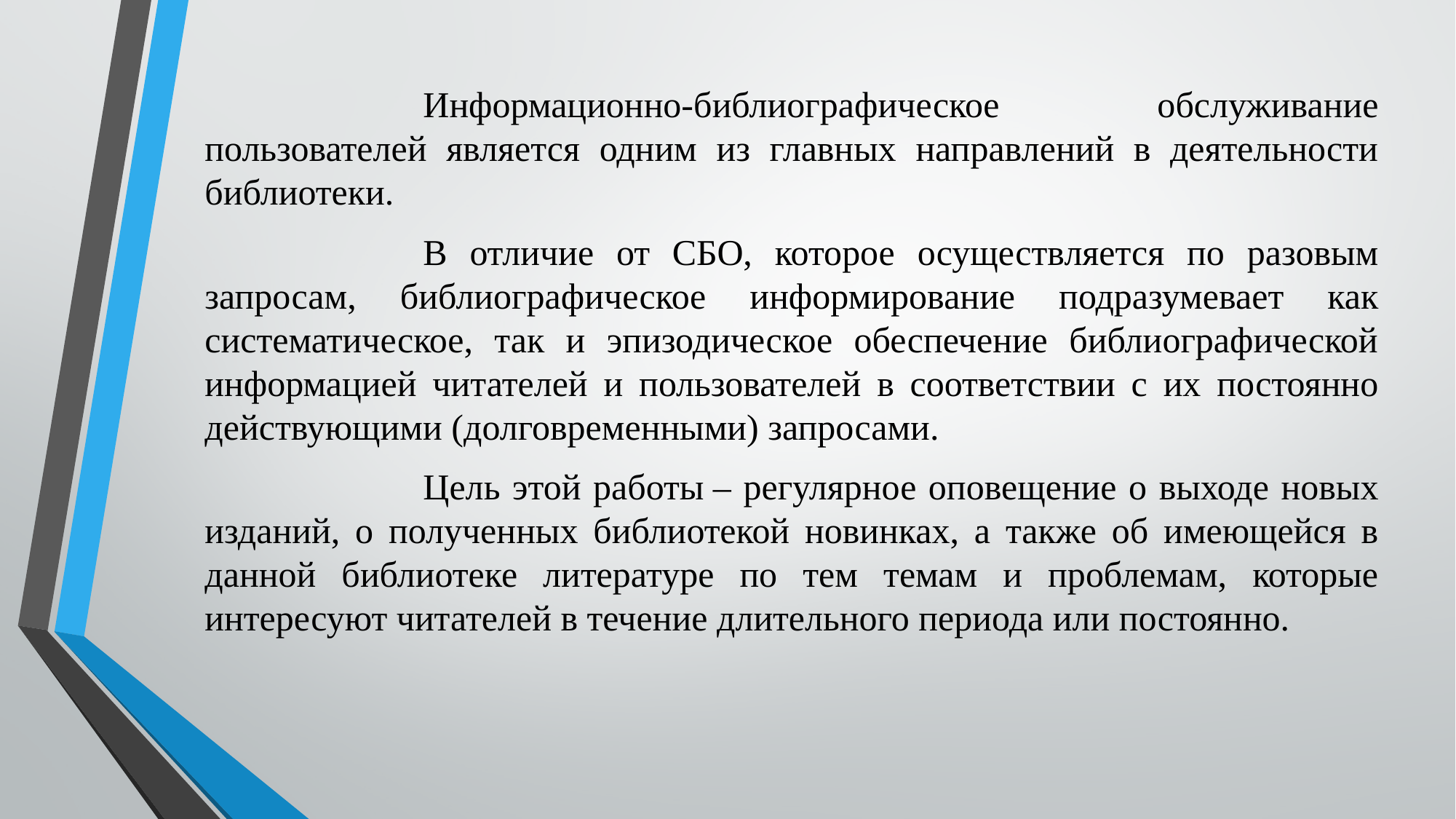

Информационно-библиографическое обслуживание пользователей является одним из главных направлений в деятельности библиотеки.
		В отличие от СБО, которое осуществляется по разовым запросам, библиографическое информирование подразумевает как систематическое, так и эпизодическое обеспечение библиографической информацией читателей и пользователей в соответствии с их постоянно действующими (долговременными) запросами.
		Цель этой работы – регулярное оповещение о выходе новых изданий, о полученных библиотекой новинках, а также об имеющейся в данной библиотеке литературе по тем темам и проблемам, которые интересуют читателей в течение длительного периода или постоянно.